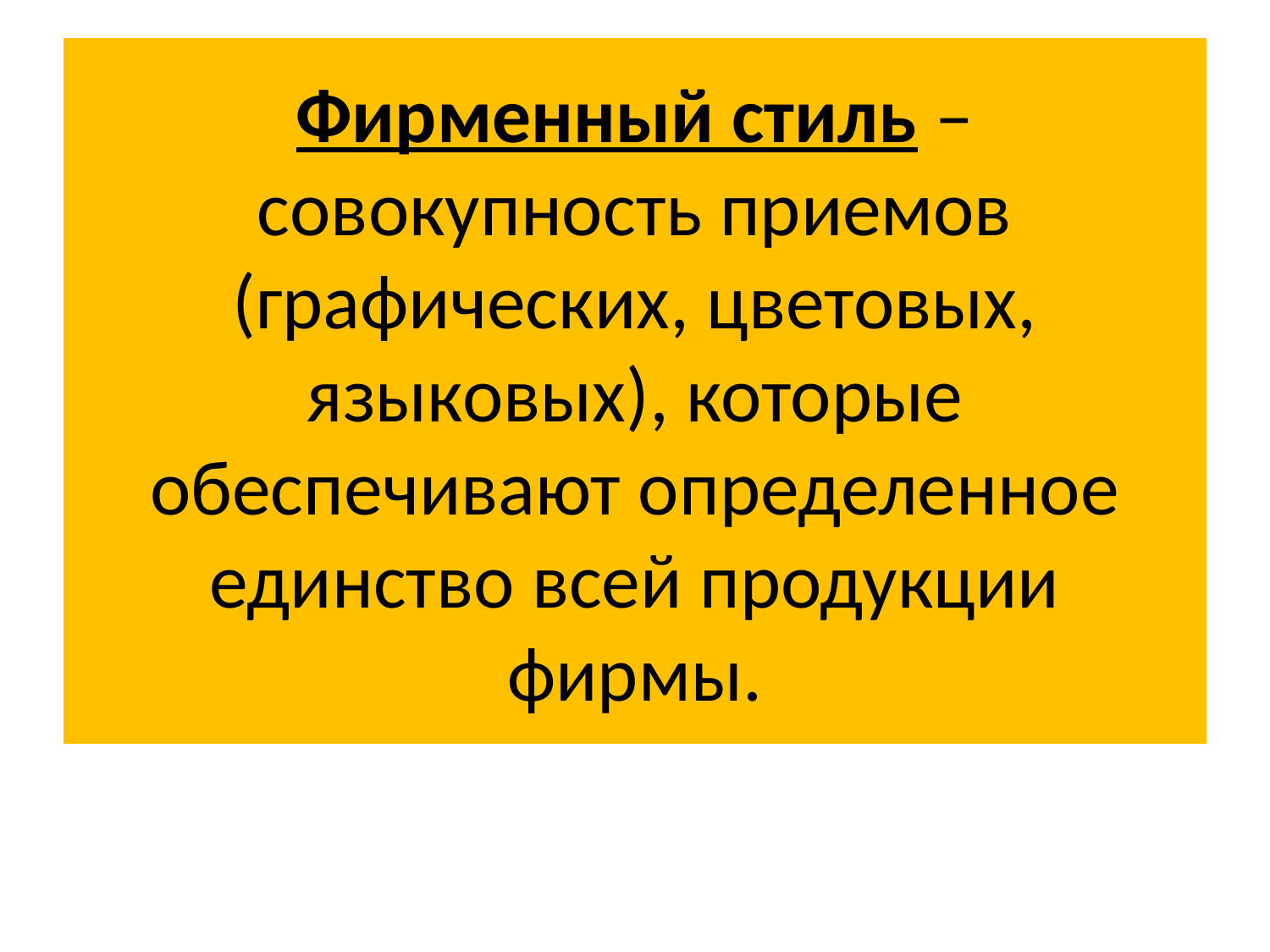

# Фирменный стиль – совокупность приемов (графических, цветовых, языковых), которые обеспечивают определенное единство всей продукции фирмы.